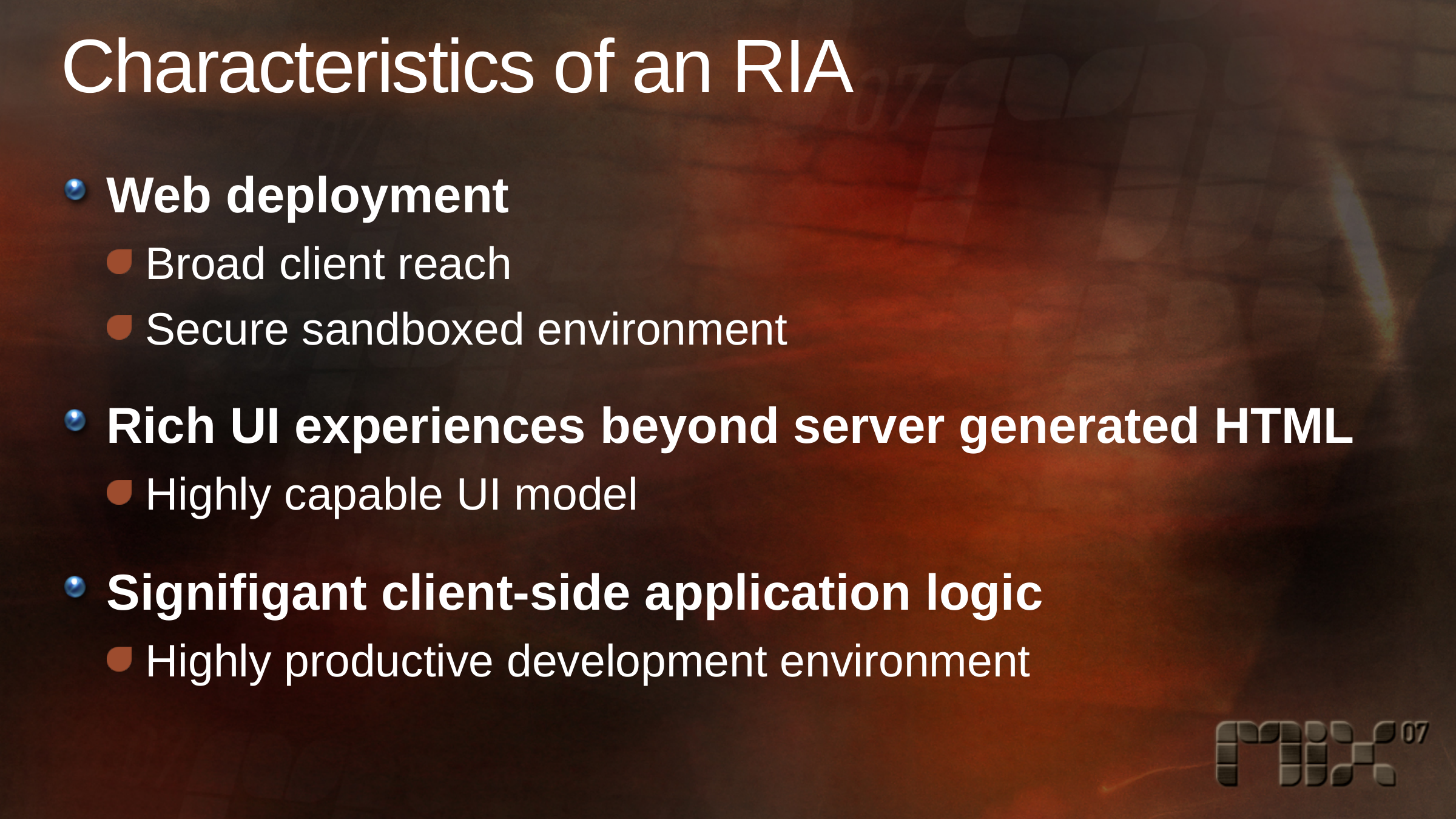

# Characteristics of an RIA
Web deployment
Broad client reach
Secure sandboxed environment

Rich UI experiences beyond server generated HTML
Highly capable UI model

Signifigant client-side application logic
Highly productive development environment